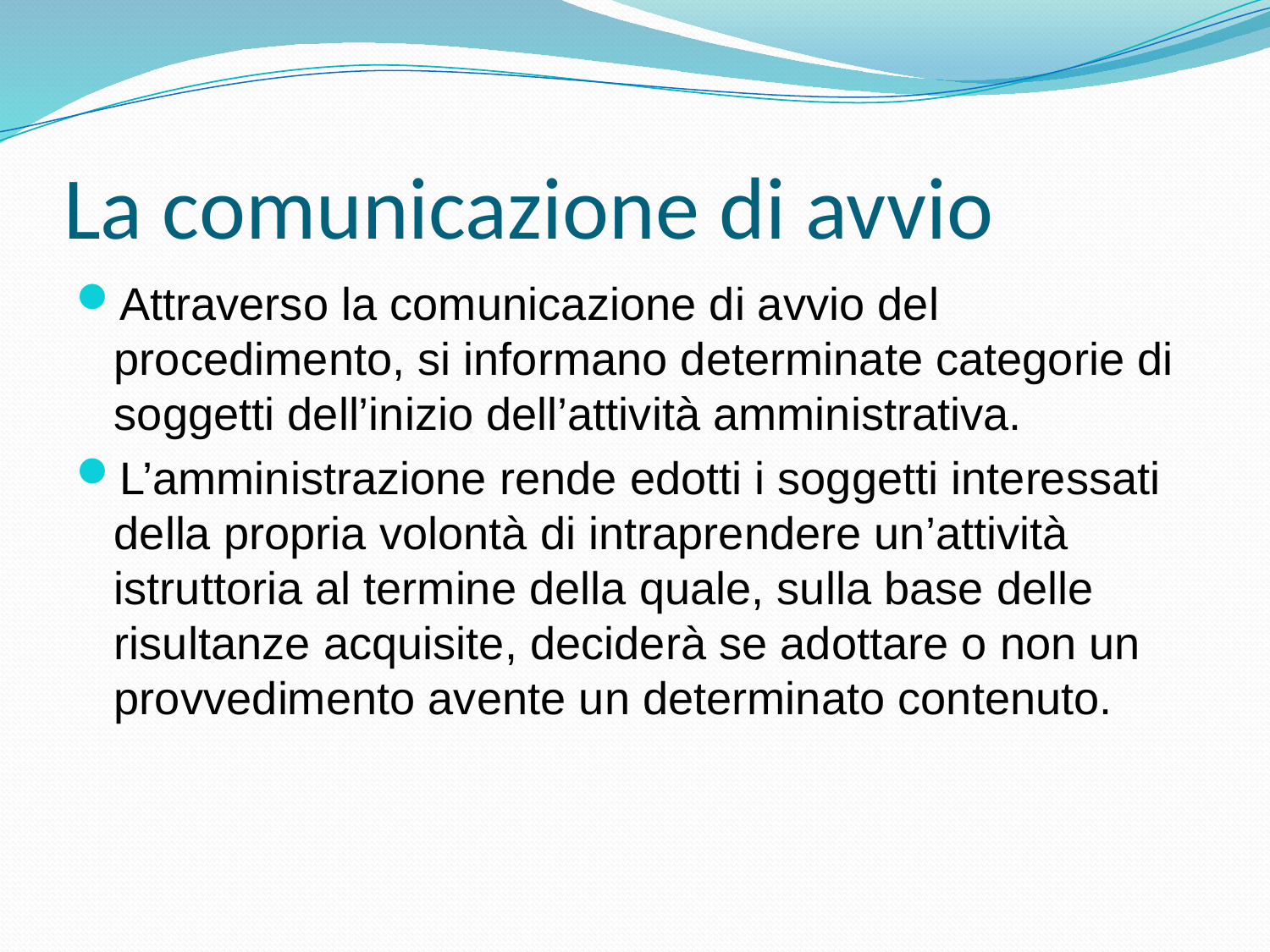

# La comunicazione di avvio
Attraverso la comunicazione di avvio del procedimento, si informano determinate categorie di soggetti dell’inizio dell’attività amministrativa.
L’amministrazione rende edotti i soggetti interessati della propria volontà di intraprendere un’attività istruttoria al termine della quale, sulla base delle risultanze acquisite, deciderà se adottare o non un provvedimento avente un determinato contenuto.